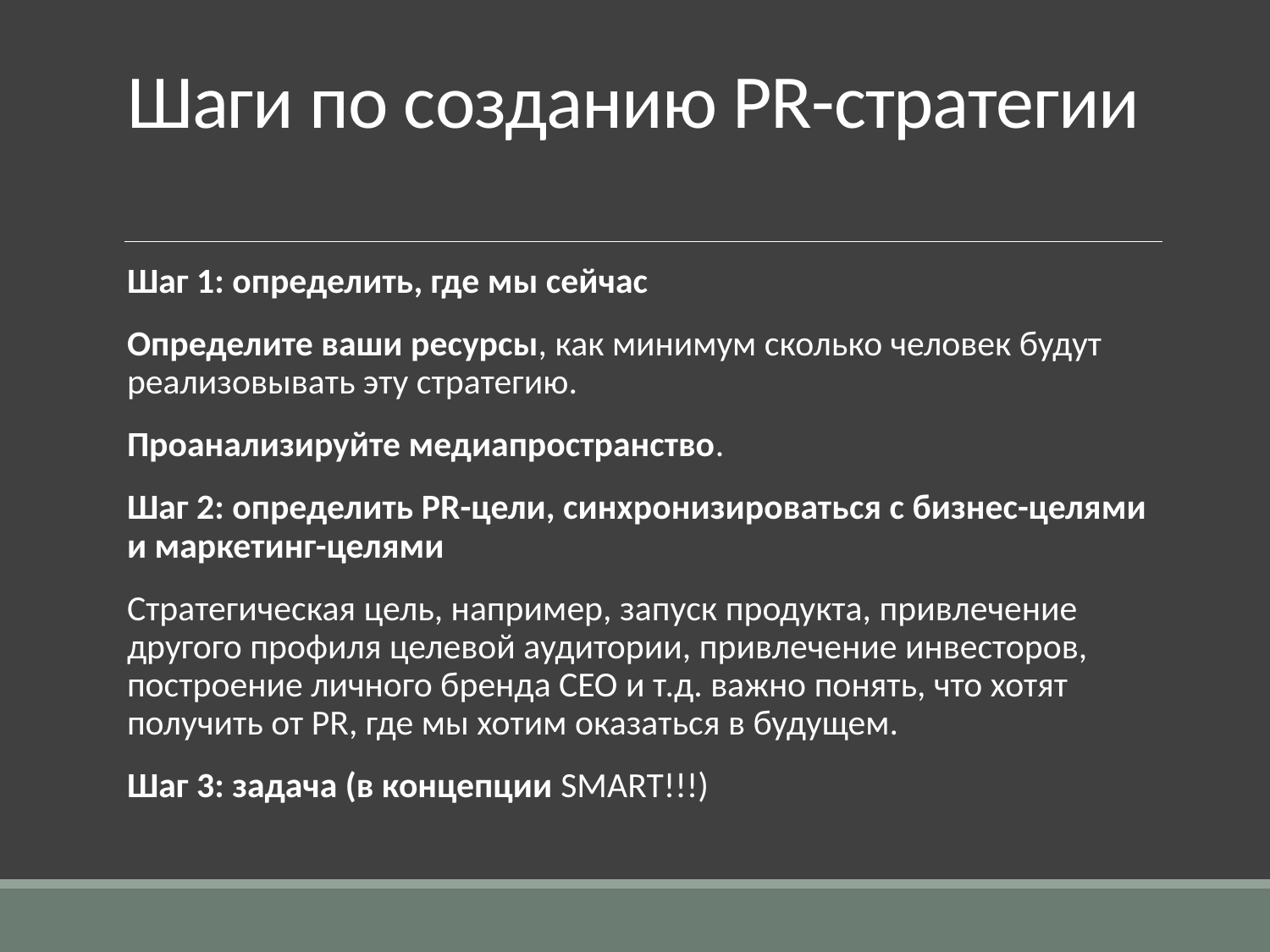

# Шаги по созданию PR-стратегии
Шаг 1: определить, где мы сейчас
Определите ваши ресурсы, как минимум сколько человек будут реализовывать эту стратегию.
Проанализируйте медиапространство.
Шаг 2: определить PR-цели, синхронизироваться с бизнес-целями и маркетинг-целями
Стратегическая цель, например, запуск продукта, привлечение другого профиля целевой аудитории, привлечение инвесторов, построение личного бренда СЕО и т.д. важно понять, что хотят получить от PR, где мы хотим оказаться в будущем.
Шаг 3: задача (в концепции SMART!!!)